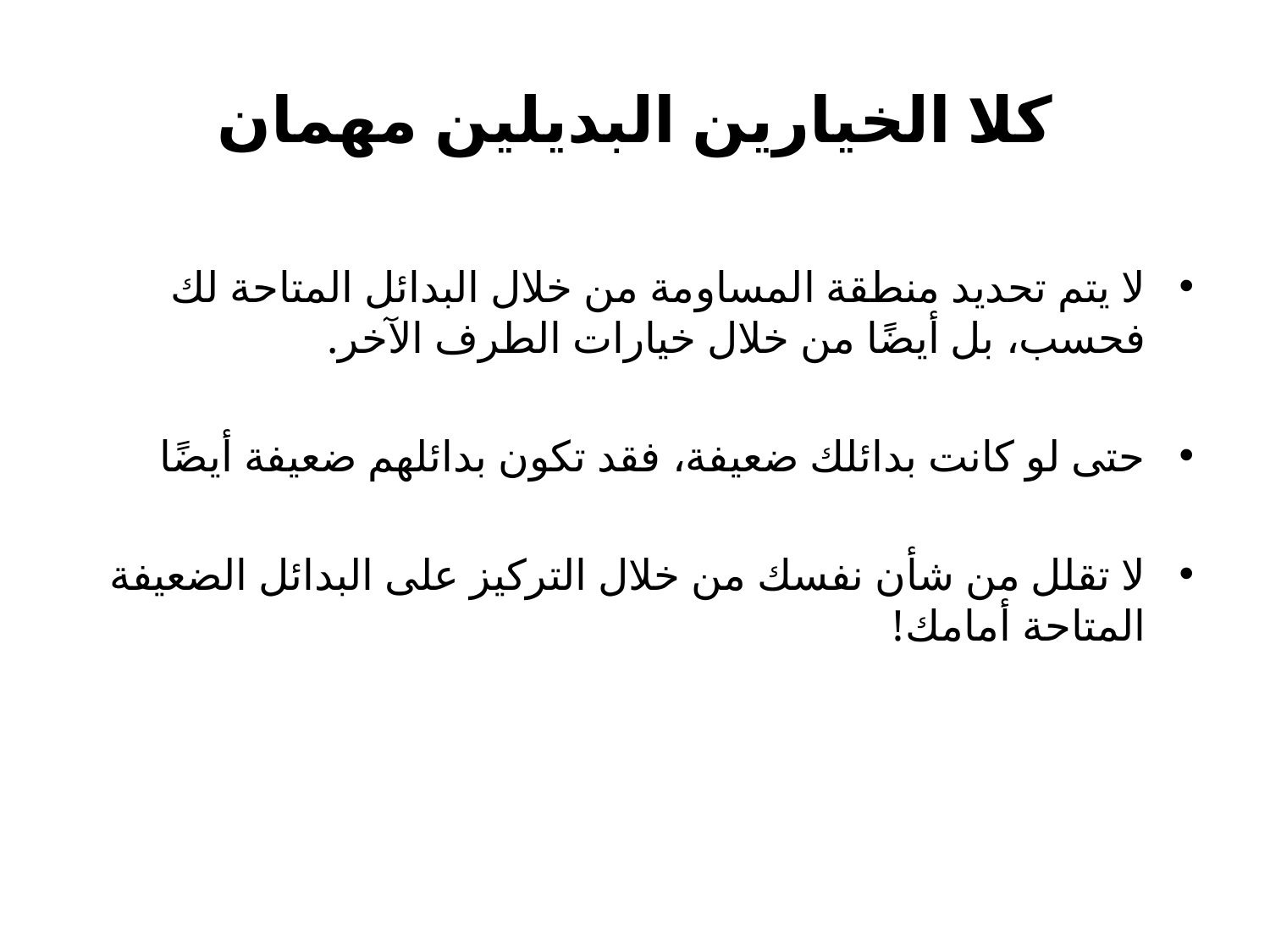

# كلا الخيارين البديلين مهمان
لا يتم تحديد منطقة المساومة من خلال البدائل المتاحة لك فحسب، بل أيضًا من خلال خيارات الطرف الآخر.

حتى لو كانت بدائلك ضعيفة، فقد تكون بدائلهم ضعيفة أيضًا

لا تقلل من شأن نفسك من خلال التركيز على البدائل الضعيفة المتاحة أمامك!